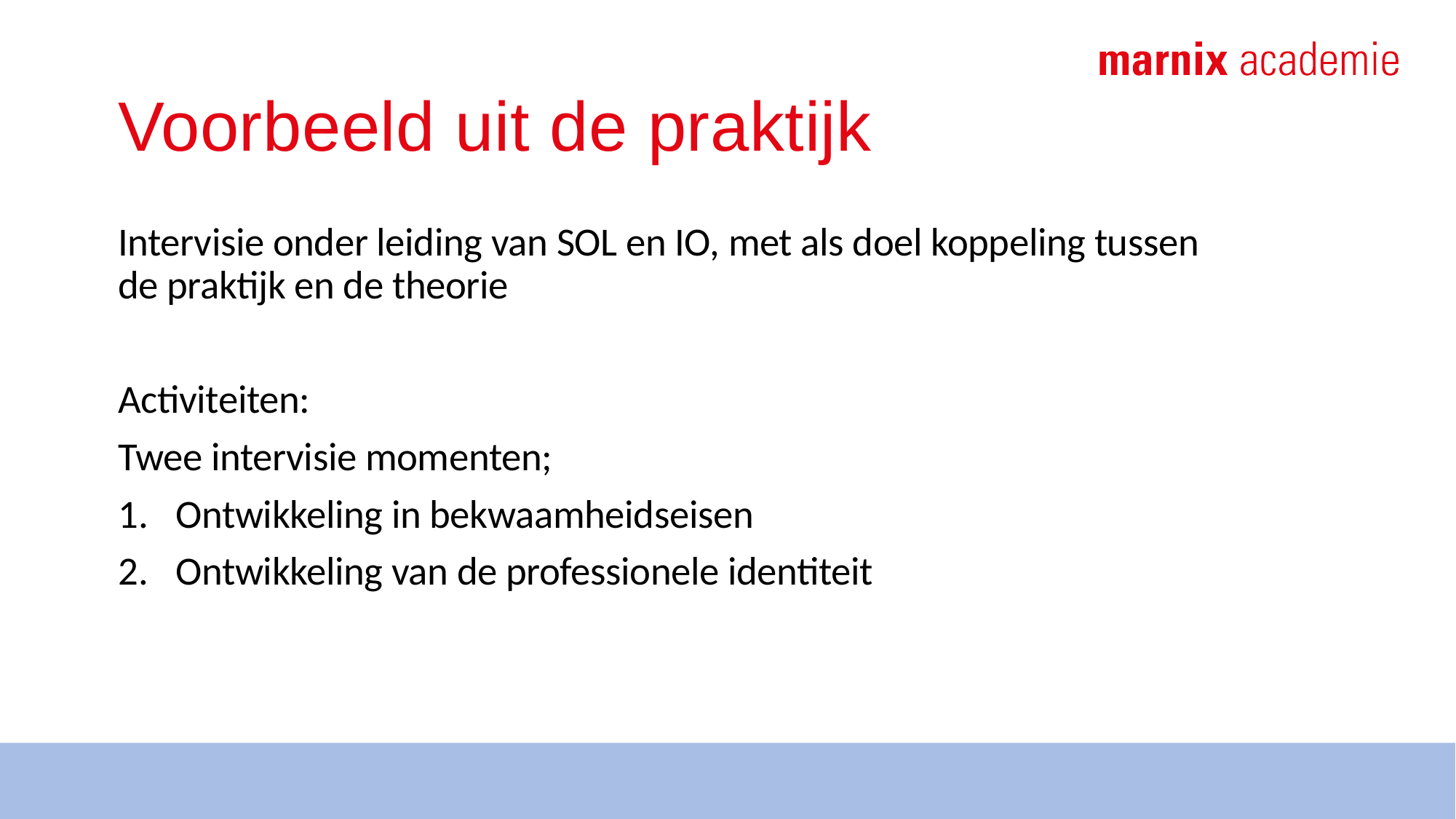

# Voorbeeld uit de praktijk
Intervisie onder leiding van SOL en IO, met als doel koppeling tussen de praktijk en de theorie

Activiteiten:
Twee intervisie momenten;
Ontwikkeling in bekwaamheidseisen
Ontwikkeling van de professionele identiteit